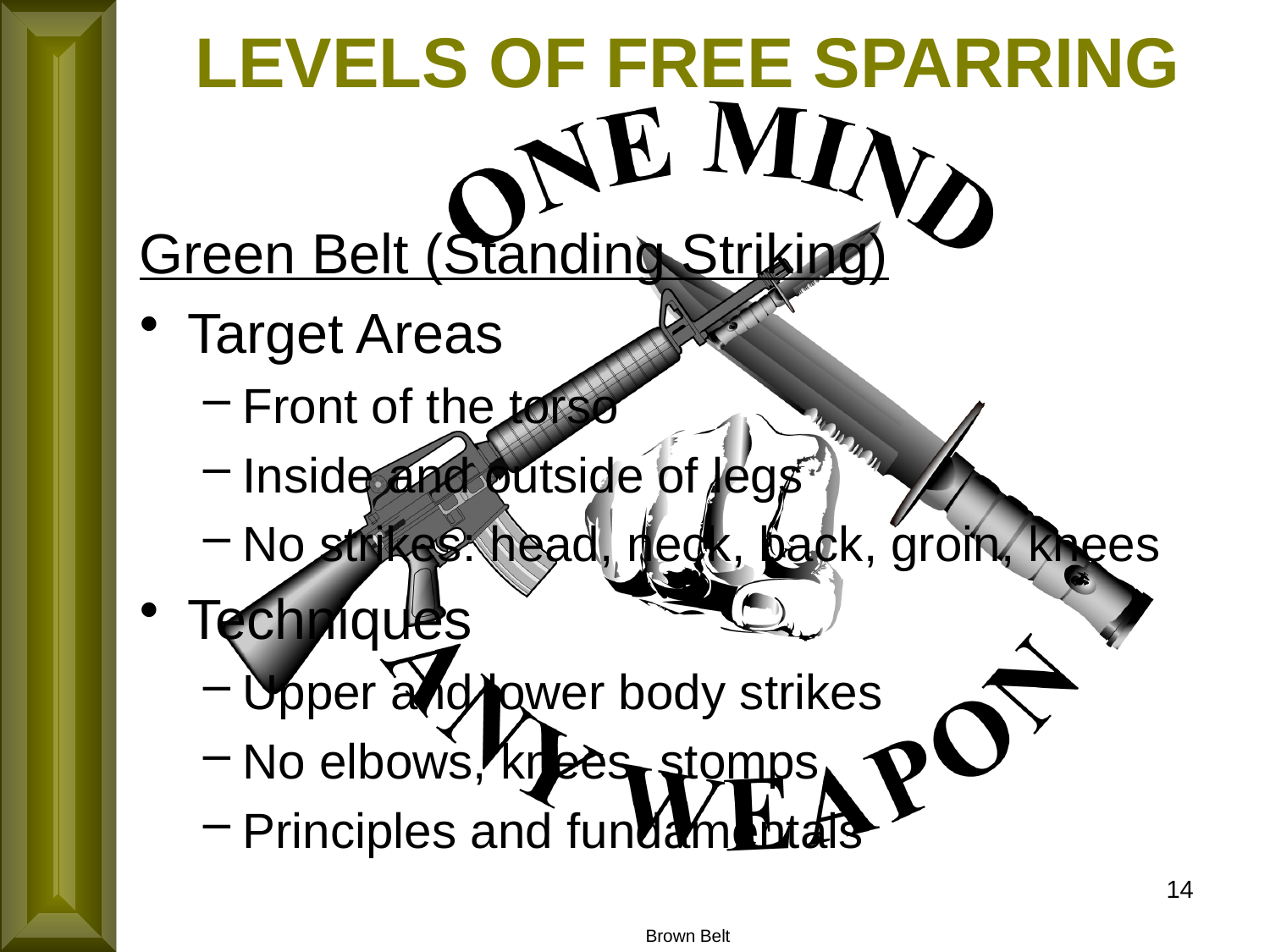

LEVELS OF FREE SPARRING
Green Belt (Standing Striking)
Target Areas
Front of the torso
Inside and outside of legs
No strikes: head, neck, back, groin, knees
Techniques
Upper and lower body strikes
No elbows, knees, stomps
Principles and fundamentals

14
Brown Belt